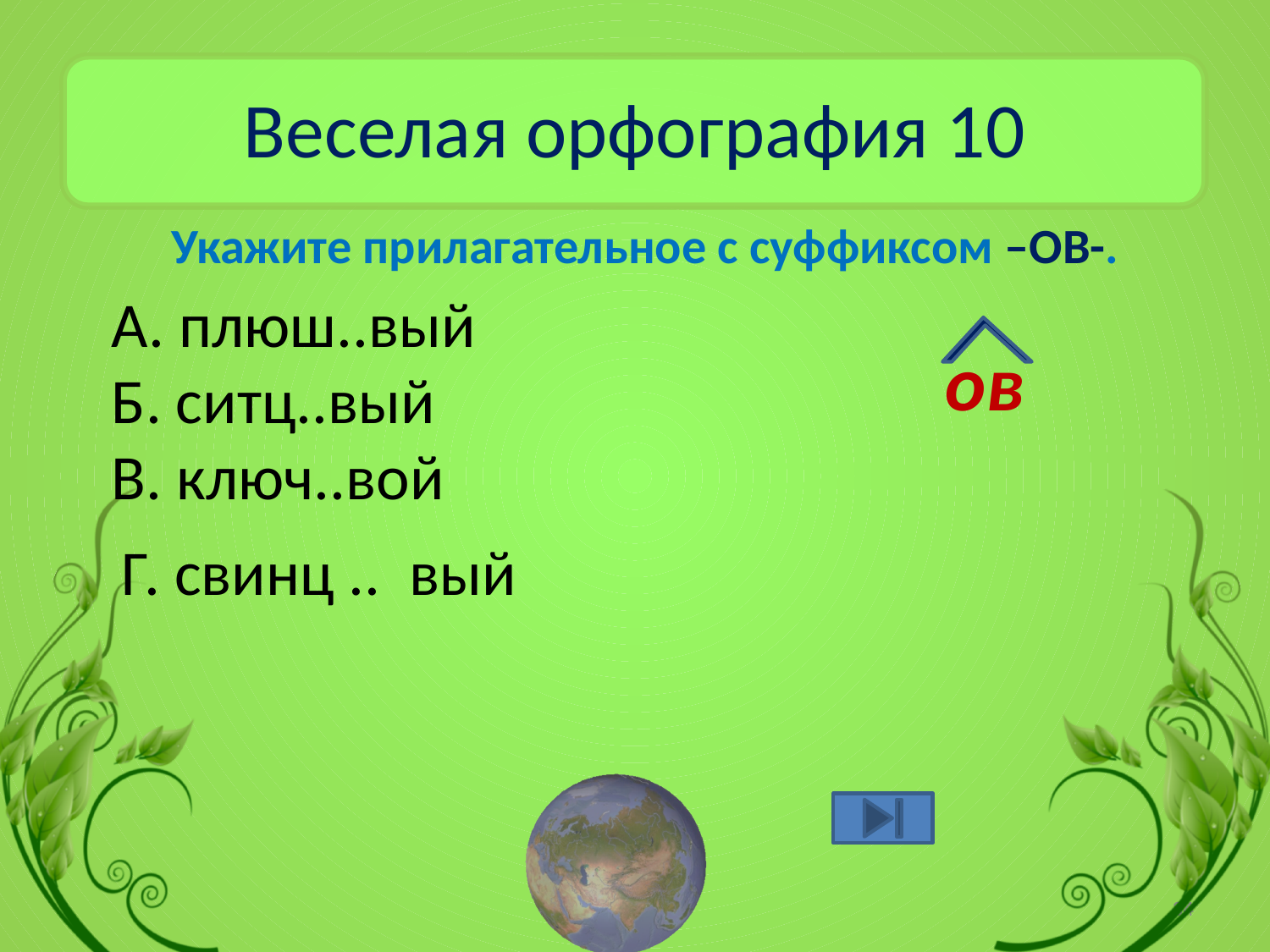

# Веселая орфография 10
Укажите прилагательное с суффиксом –ОВ-.
А. плюш..вый
Б. ситц..вый
В. ключ..вой
ов

Г. свинц ..  вый

34